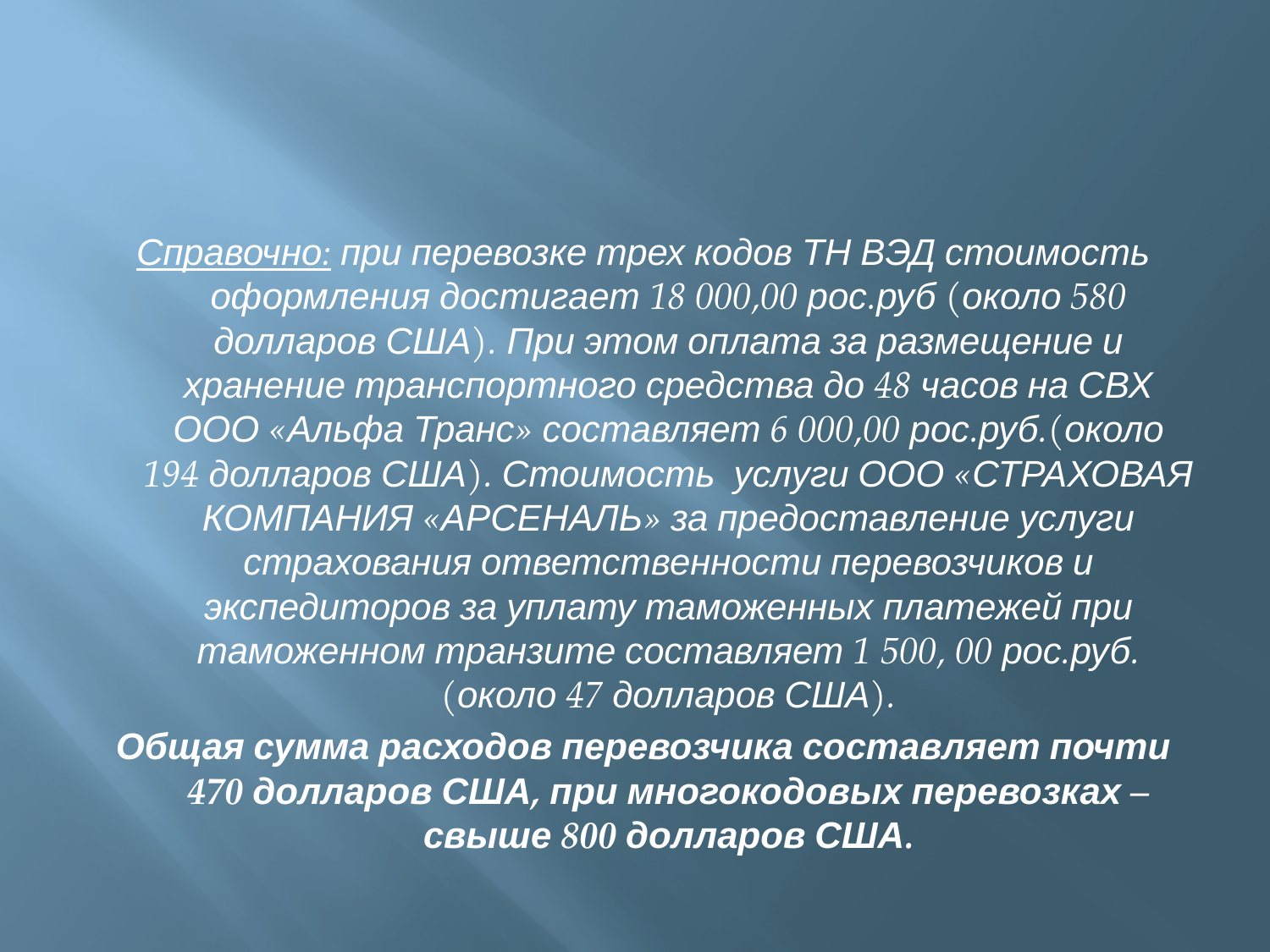

#
Справочно: при перевозке трех кодов ТН ВЭД стоимость оформления достигает 18 000,00 рос.руб (около 580 долларов США). При этом оплата за размещение и хранение транспортного средства до 48 часов на СВХ ООО «Альфа Транс» составляет 6 000,00 рос.руб.(около 194 долларов США). Стоимость  услуги ООО «СТРАХОВАЯ КОМПАНИЯ «АРСЕНАЛЬ» за предоставление услуги страхования ответственности перевозчиков и экспедиторов за уплату таможенных платежей при таможенном транзите составляет 1 500, 00 рос.руб. (около 47 долларов США).
Общая сумма расходов перевозчика составляет почти 470 долларов США, при многокодовых перевозках – свыше 800 долларов США.